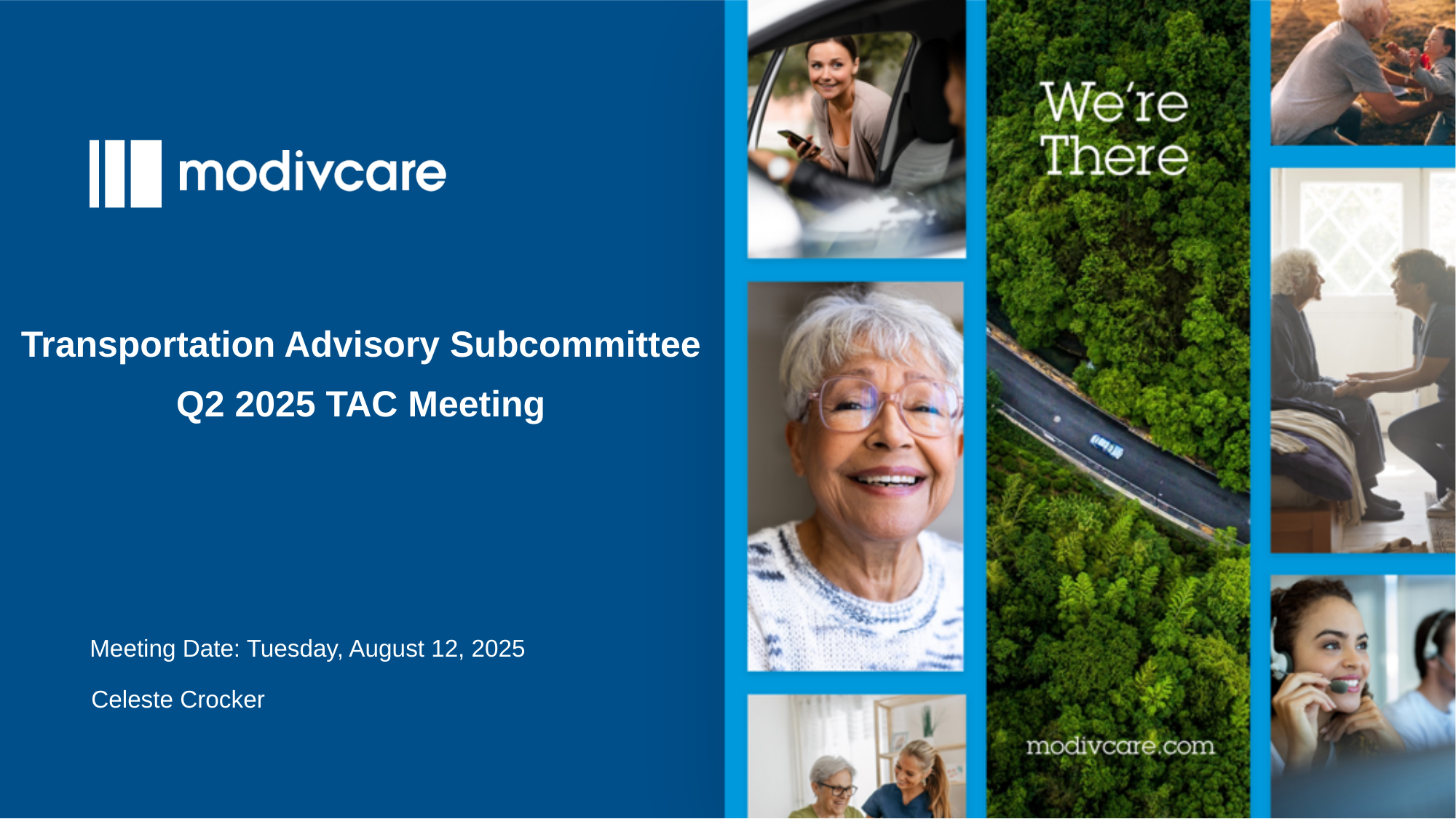

Transportation Advisory Subcommittee​
Q2 2025 TAC Meeting

Meeting Date: Tuesday, August 12, 2025
Celeste Crocker